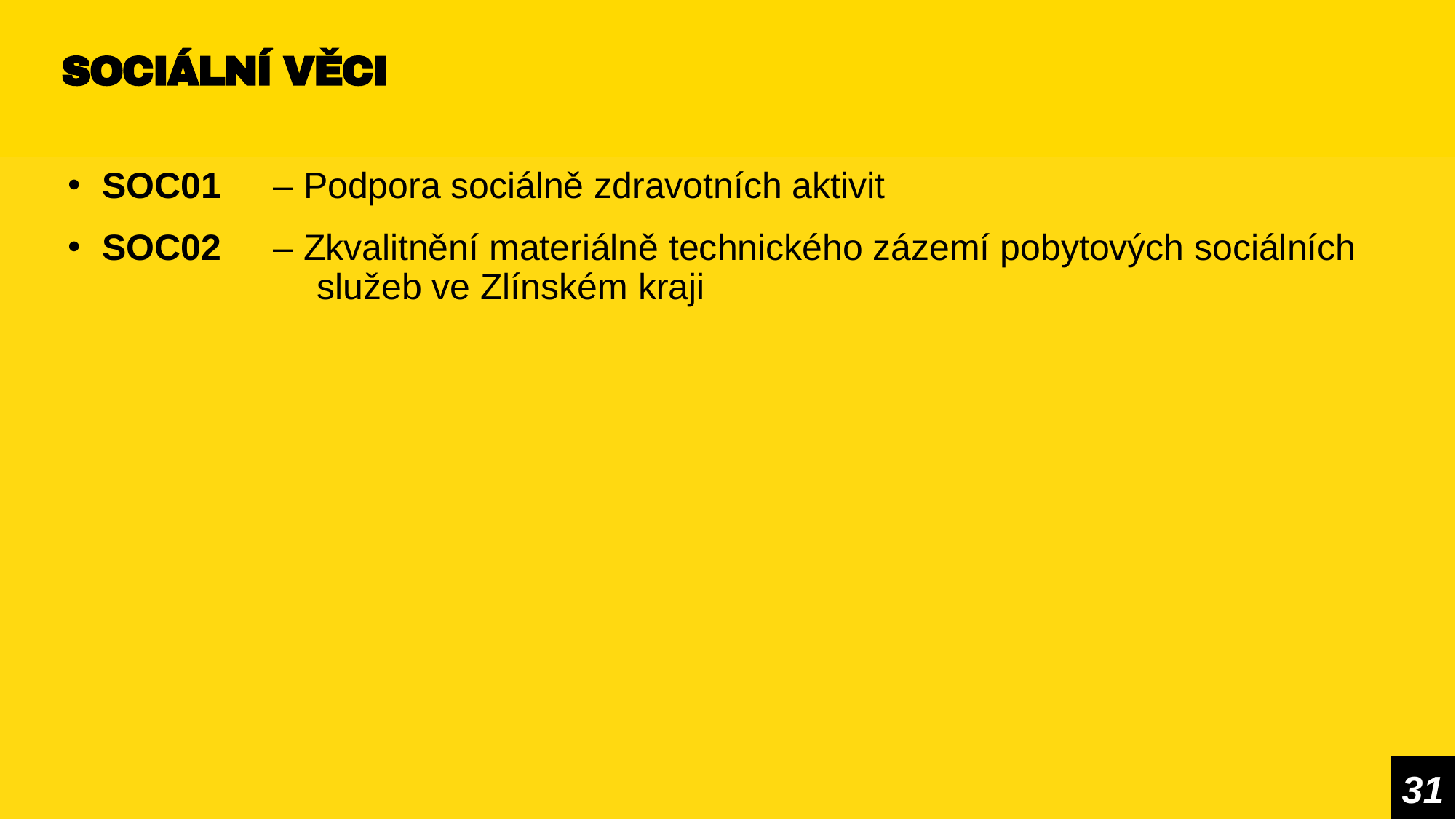

# SOCIÁLNÍ VĚCI
SOC01	– Podpora sociálně zdravotních aktivit
SOC02	– Zkvalitnění materiálně technického zázemí pobytových sociálních 			služeb ve Zlínském kraji
31